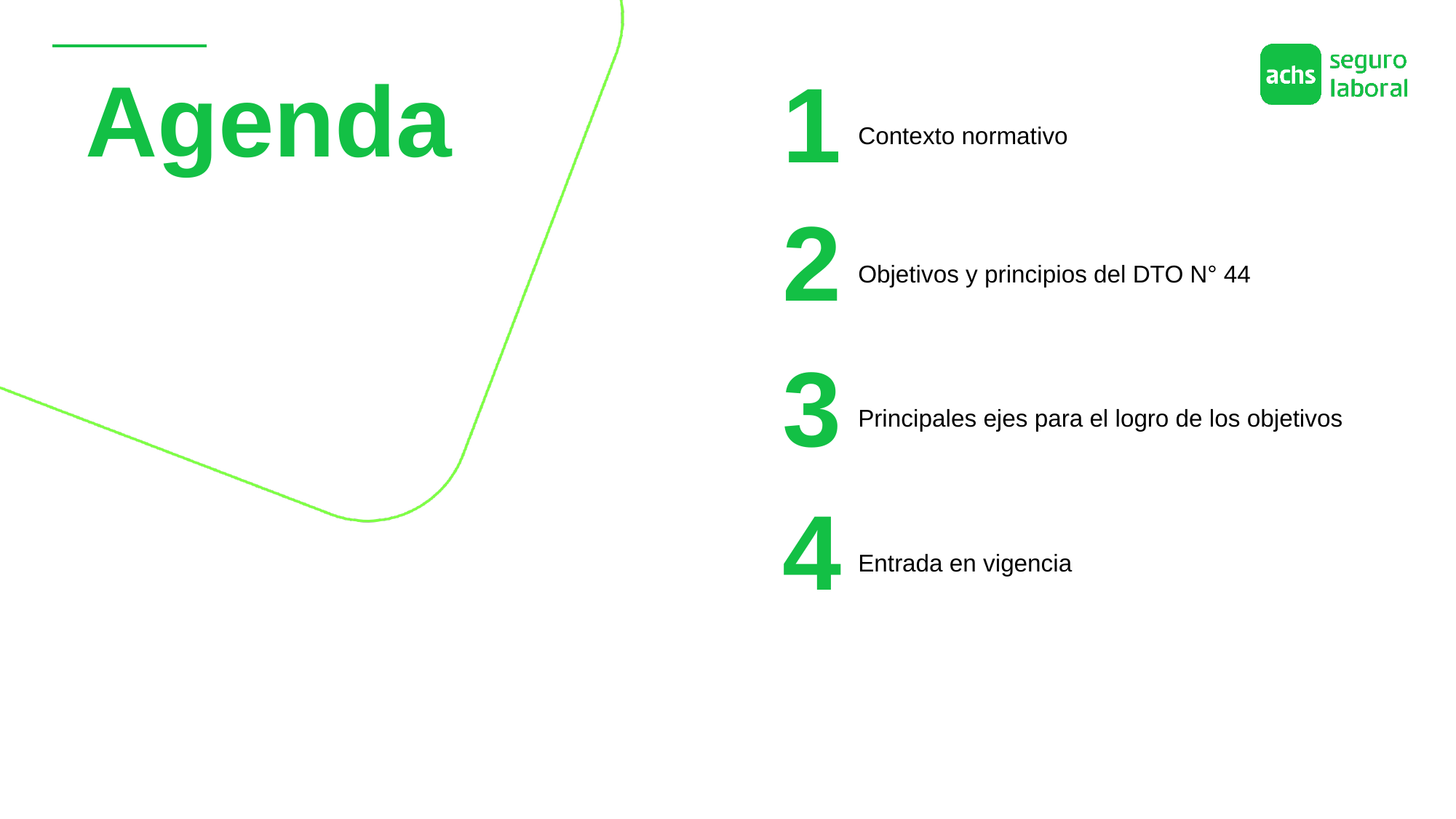

1
# Agenda
Contexto normativo
2
Objetivos y principios del DTO N° 44

3
Principales ejes para el logro de los objetivos
4
Entrada en vigencia